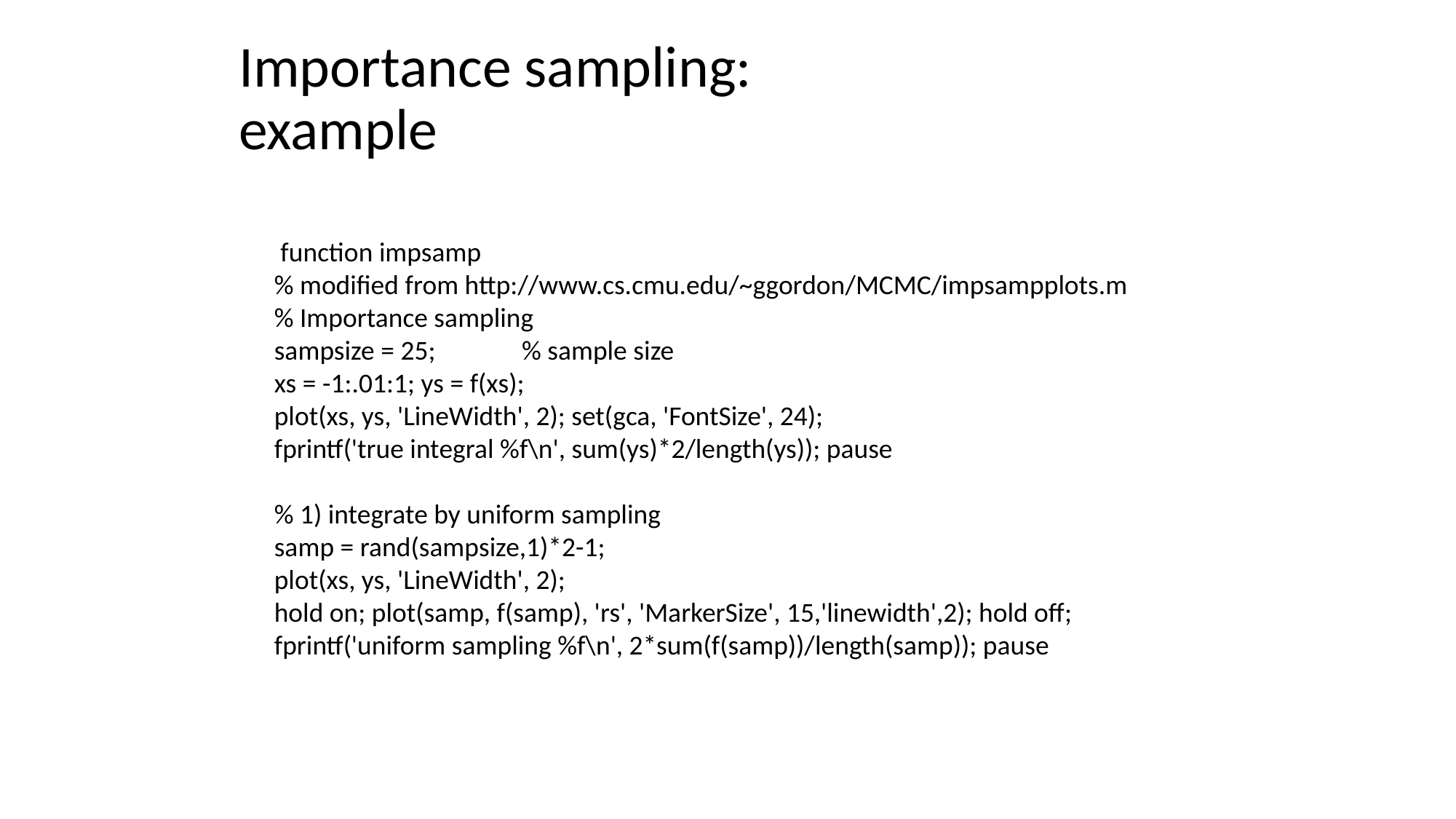

# Importance sampling: example
 function impsamp
% modified from http://www.cs.cmu.edu/~ggordon/MCMC/impsampplots.m
% Importance sampling
sampsize = 25;              % sample size
xs = -1:.01:1; ys = f(xs);
plot(xs, ys, 'LineWidth', 2); set(gca, 'FontSize', 24);
fprintf('true integral %f\n', sum(ys)*2/length(ys)); pause

% 1) integrate by uniform sampling
samp = rand(sampsize,1)*2-1;
plot(xs, ys, 'LineWidth', 2);
hold on; plot(samp, f(samp), 'rs', 'MarkerSize', 15,'linewidth',2); hold off;
fprintf('uniform sampling %f\n', 2*sum(f(samp))/length(samp)); pause